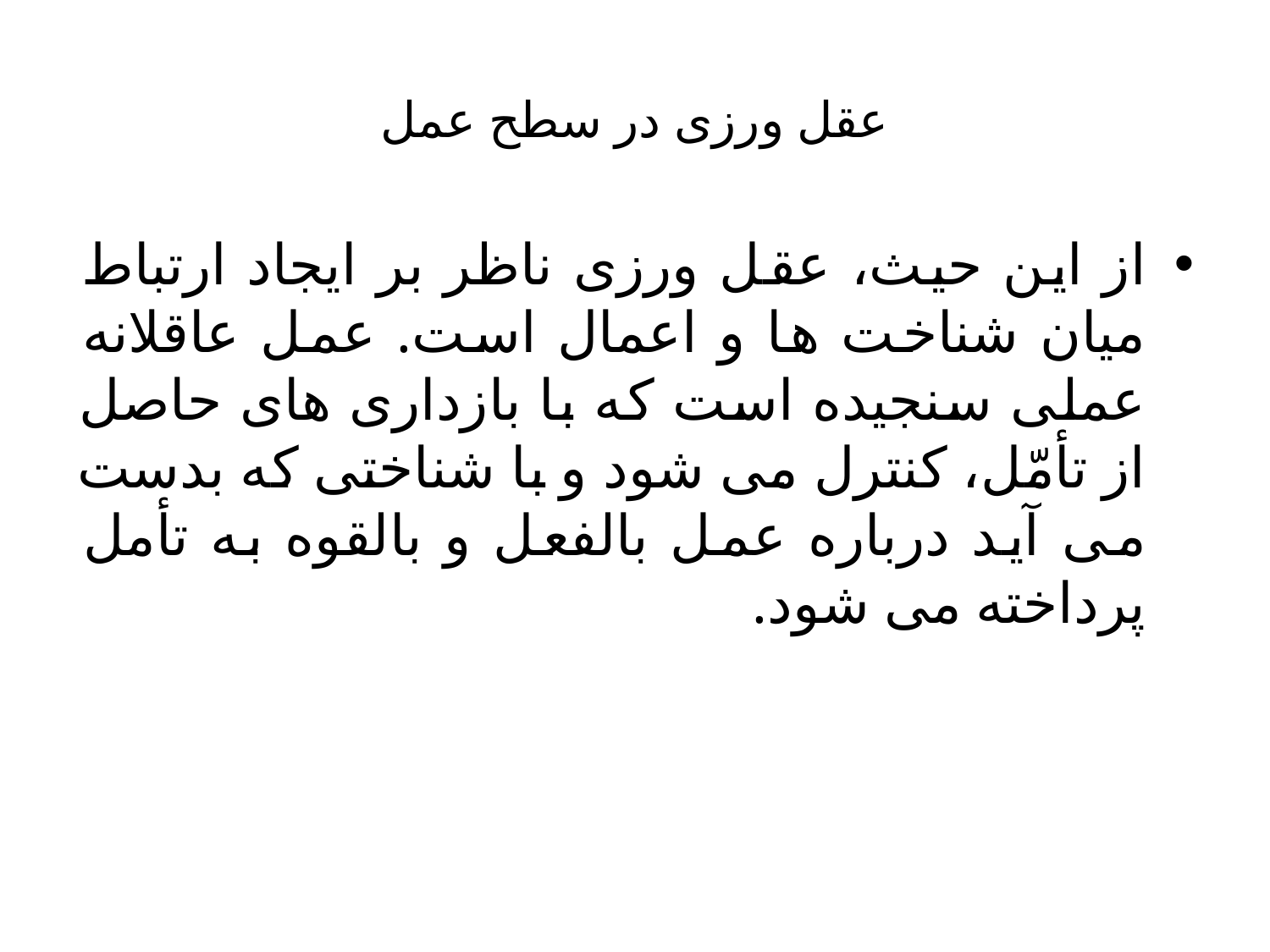

# عقل ورزی در سطح عمل
از این حیث، عقل ورزی ناظر بر ایجاد ارتباط میان شناخت ها و اعمال است. عمل عاقلانه عملی سنجیده است که با بازداری های حاصل از تأمّل، کنترل می شود و با شناختی که بدست می آید درباره عمل بالفعل و بالقوه به تأمل پرداخته می شود.